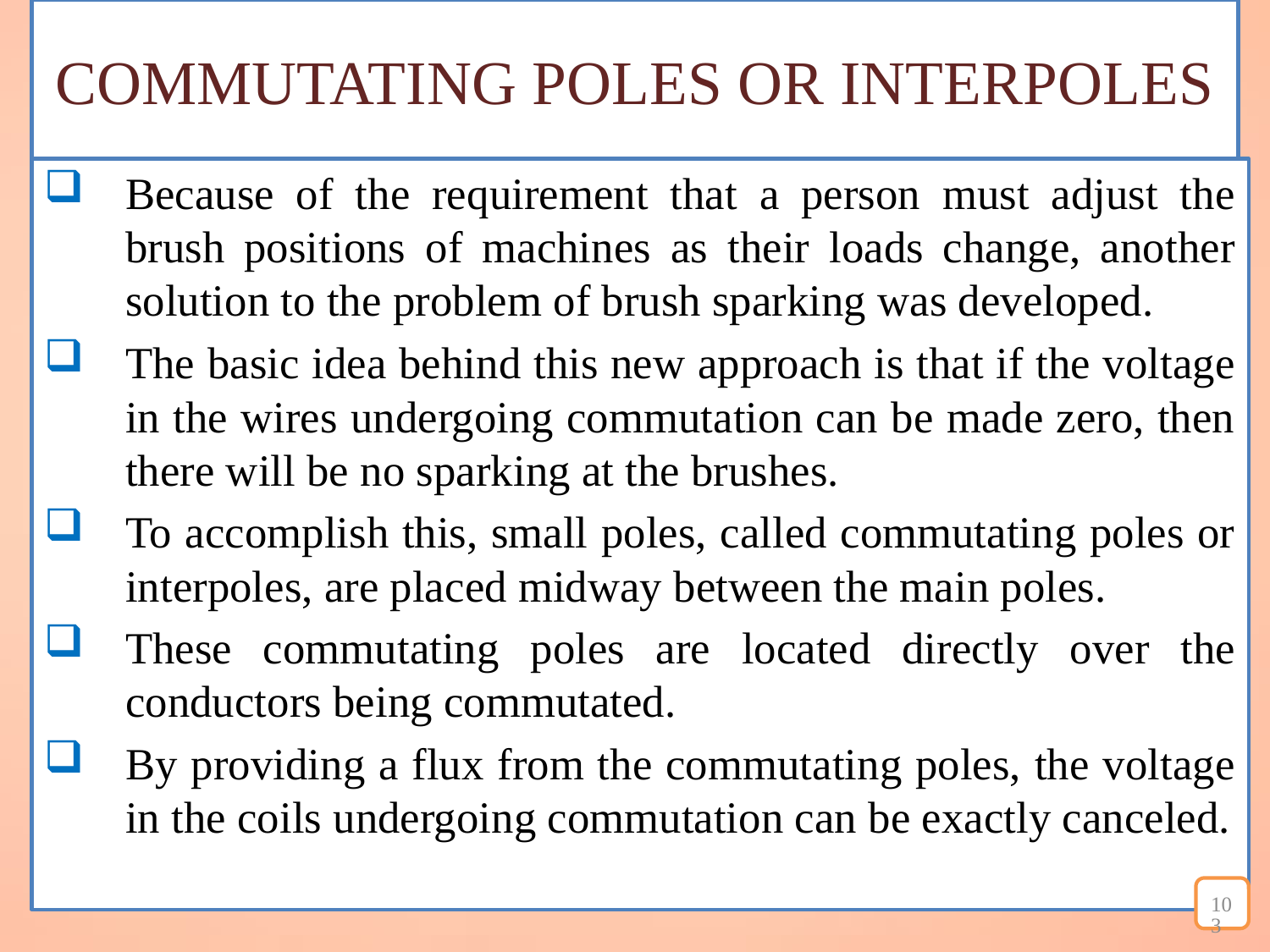

# COMMUTATING POLES OR INTERPOLES
Because of the requirement that a person must adjust the brush positions of machines as their loads change, another solution to the problem of brush sparking was developed.
The basic idea behind this new approach is that if the voltage in the wires undergoing commutation can be made zero, then there will be no sparking at the brushes.
To accomplish this, small poles, called commutating poles or interpoles, are placed midway between the main poles.
These commutating poles are located directly over the conductors being commutated.
By providing a flux from the commutating poles, the voltage in the coils undergoing commutation can be exactly canceled.
103